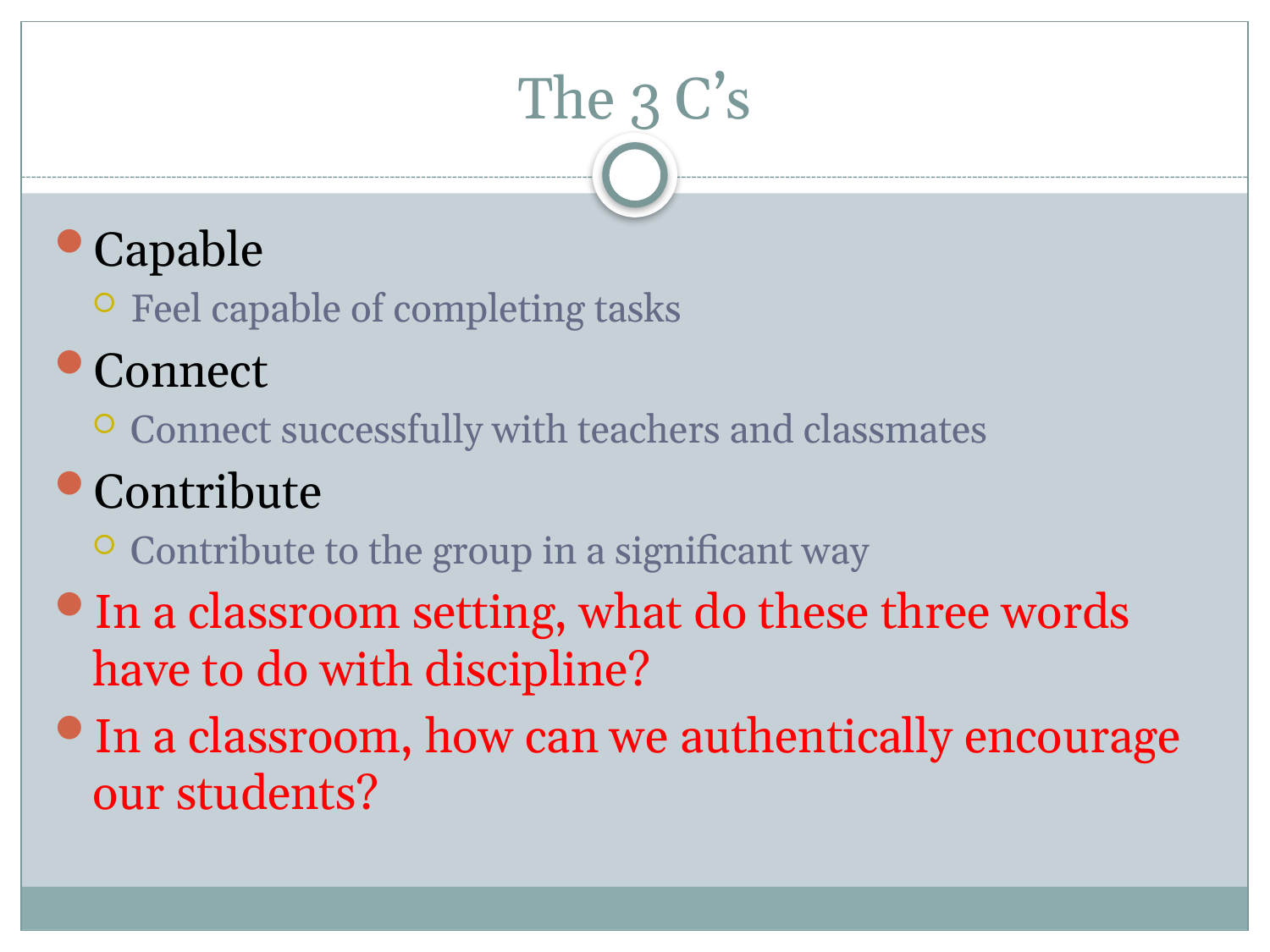

# The 3 C’s
Capable
Feel capable of completing tasks
Connect
Connect successfully with teachers and classmates
Contribute
Contribute to the group in a significant way
In a classroom setting, what do these three words have to do with discipline?
In a classroom, how can we authentically encourage our students?